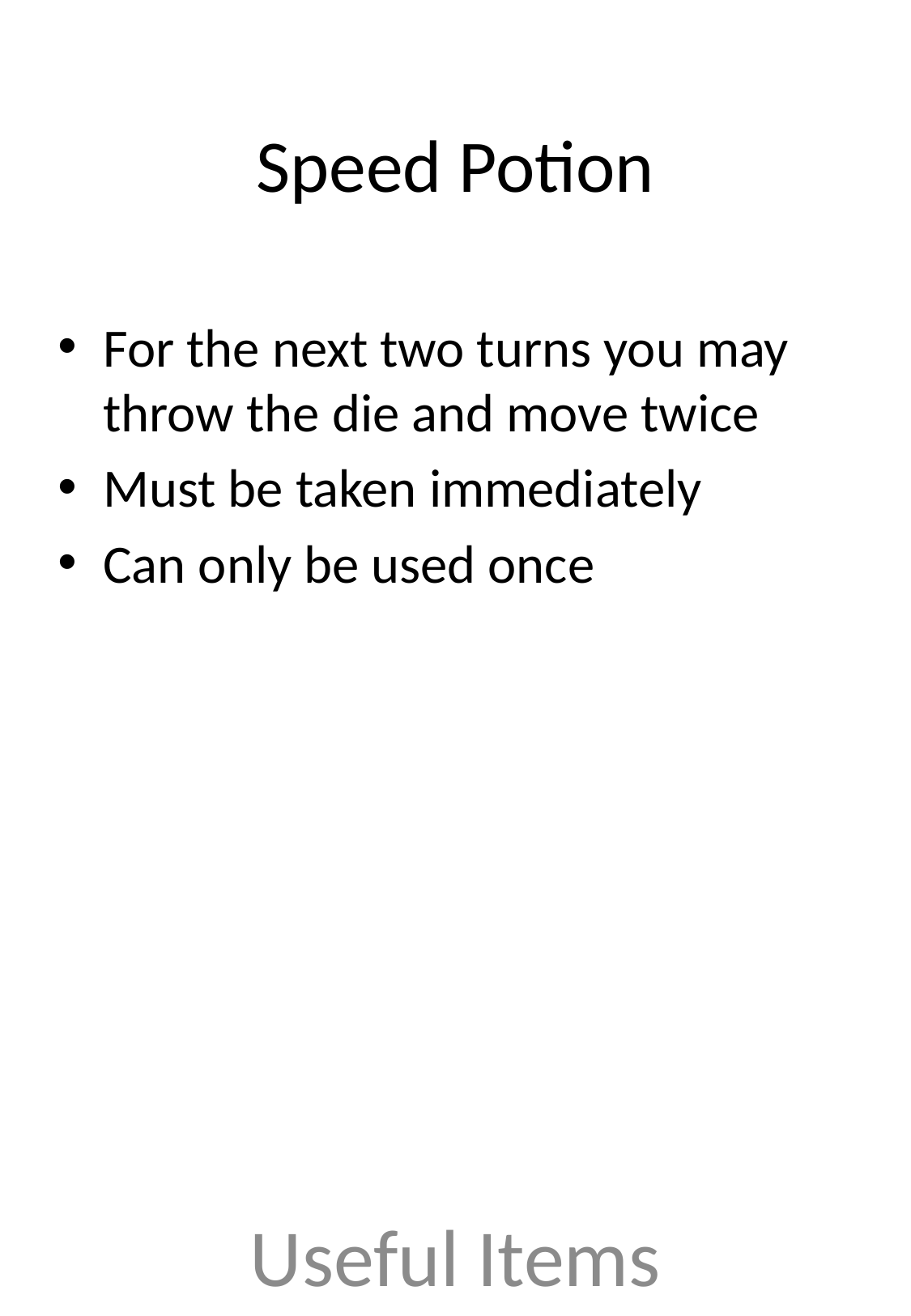

# Speed Potion
For the next two turns you may throw the die and move twice
Must be taken immediately
Can only be used once

Useful Items